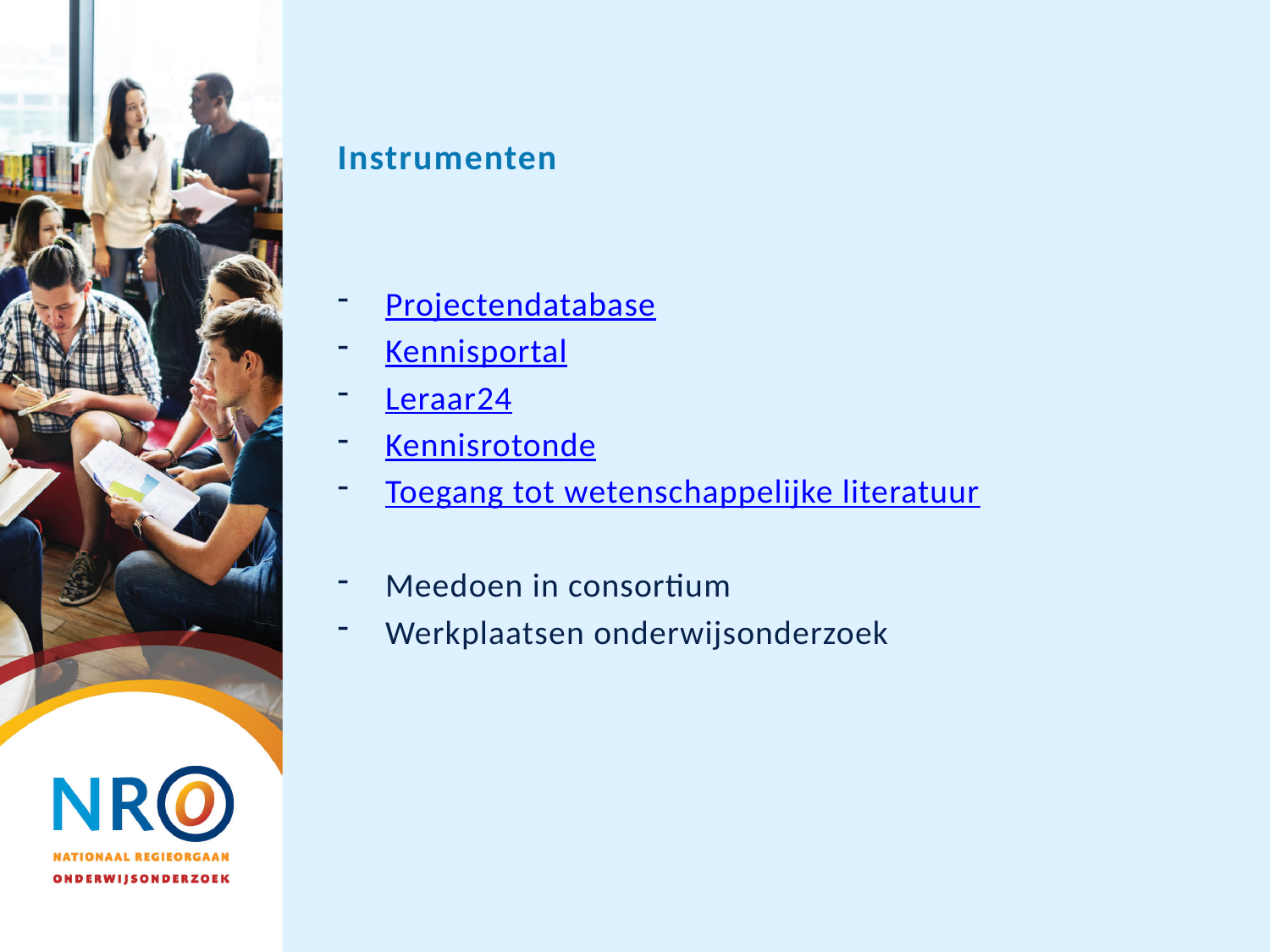

# Instrumenten
Projectendatabase
Kennisportal
Leraar24
Kennisrotonde
Toegang tot wetenschappelijke literatuur

Meedoen in consortium
Werkplaatsen onderwijsonderzoek